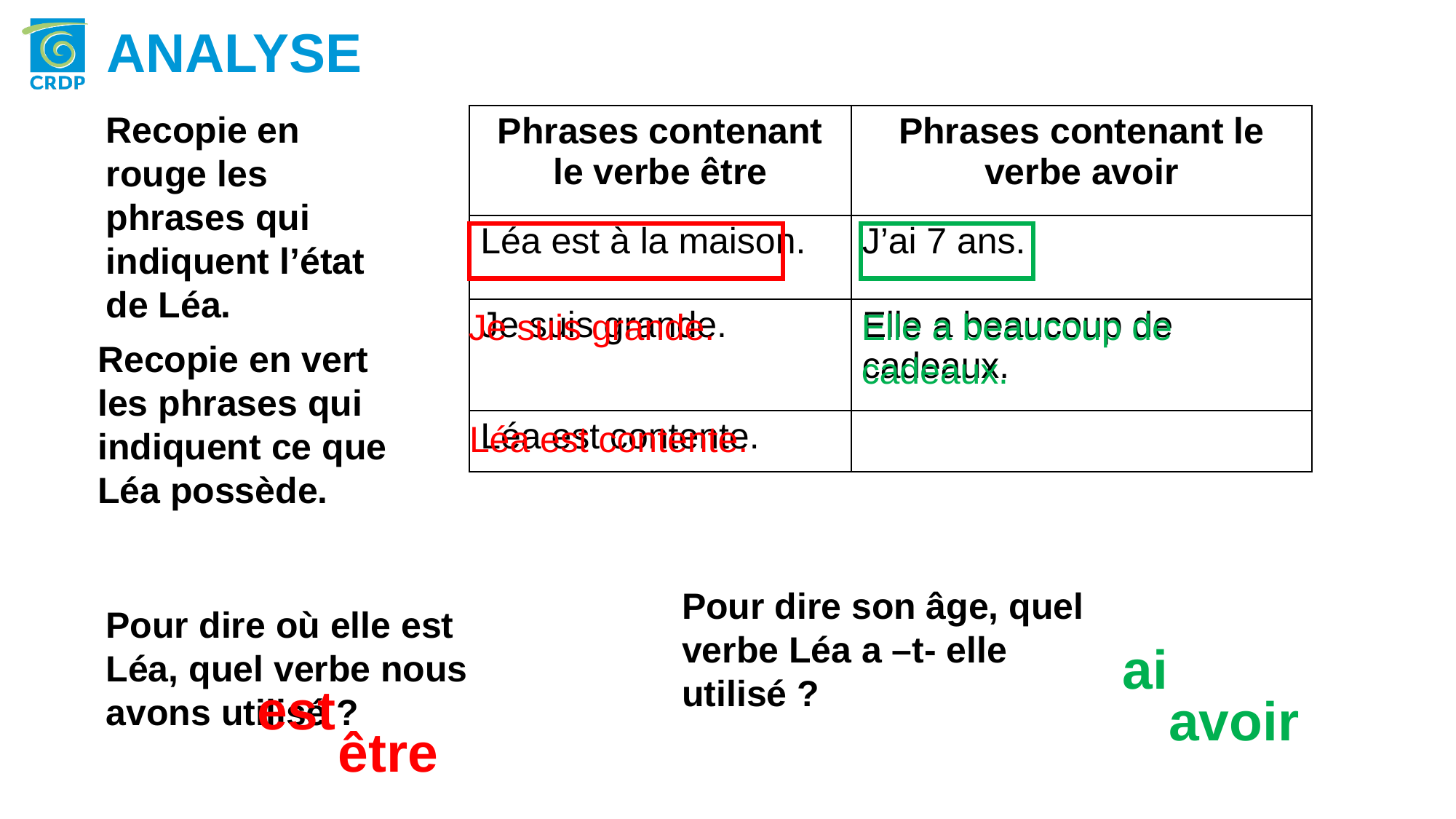

ANALYSE

Recopie en rouge les phrases qui indiquent l’état de Léa.

| Phrases contenant le verbe être | Phrases contenant le verbe avoir |
| --- | --- |
| Léa est à la maison. | J’ai 7 ans. |
| Je suis grande. | Elle a beaucoup de cadeaux. |
| Léa est contente. |  |

Je suis grande.
Elle a beaucoup de cadeaux.

Recopie en vert les phrases qui indiquent ce que Léa possède.

Léa est contente.

Pour dire son âge, quel verbe Léa a –t- elle utilisé ?

Pour dire où elle est Léa, quel verbe nous avons utilisé ?

ai

est

avoir

être